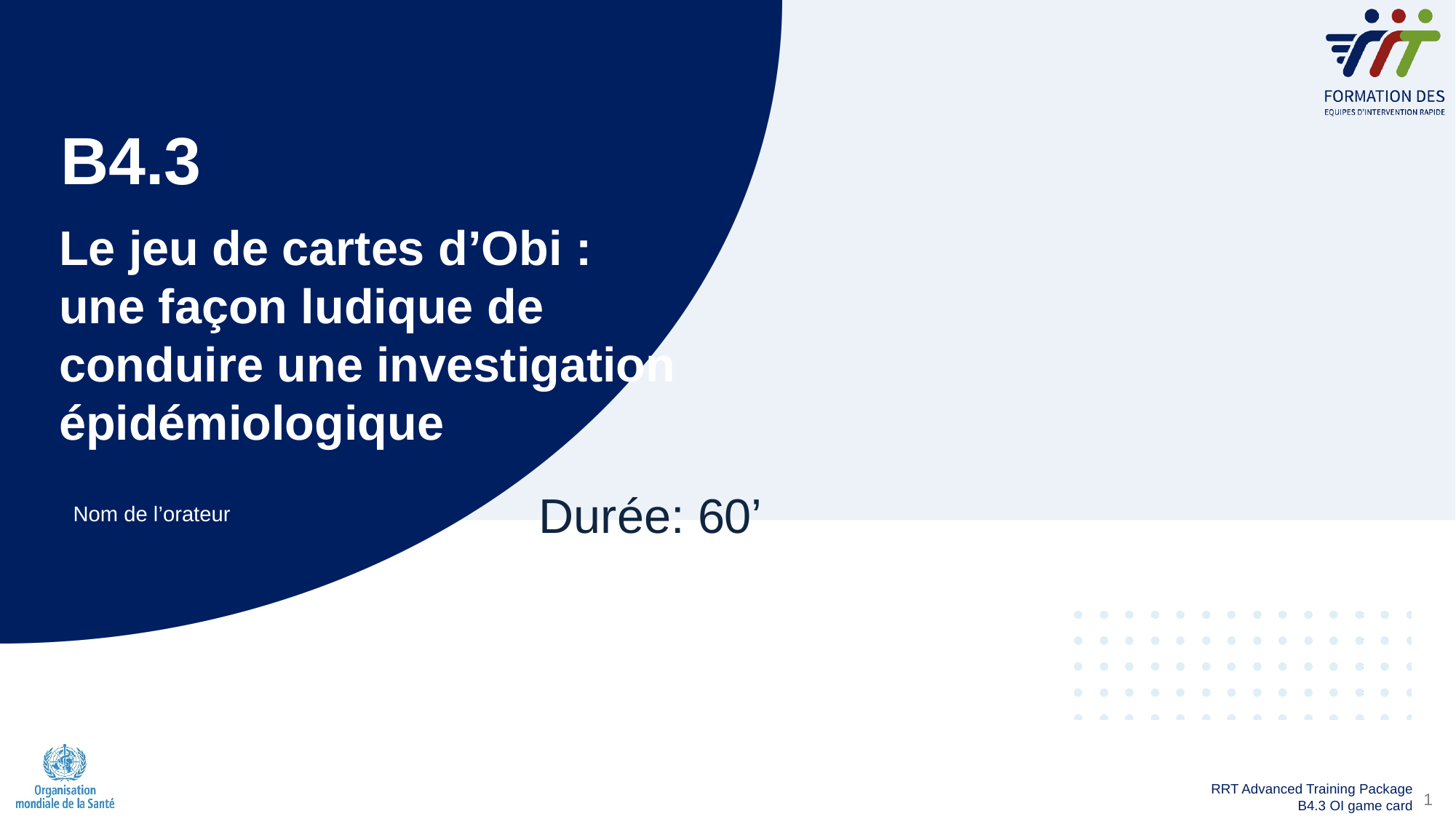

B4.3
Le jeu de cartes d’Obi :
une façon ludique de conduire une investigation épidémiologique
Durée: 60’​
Nom de l’orateur